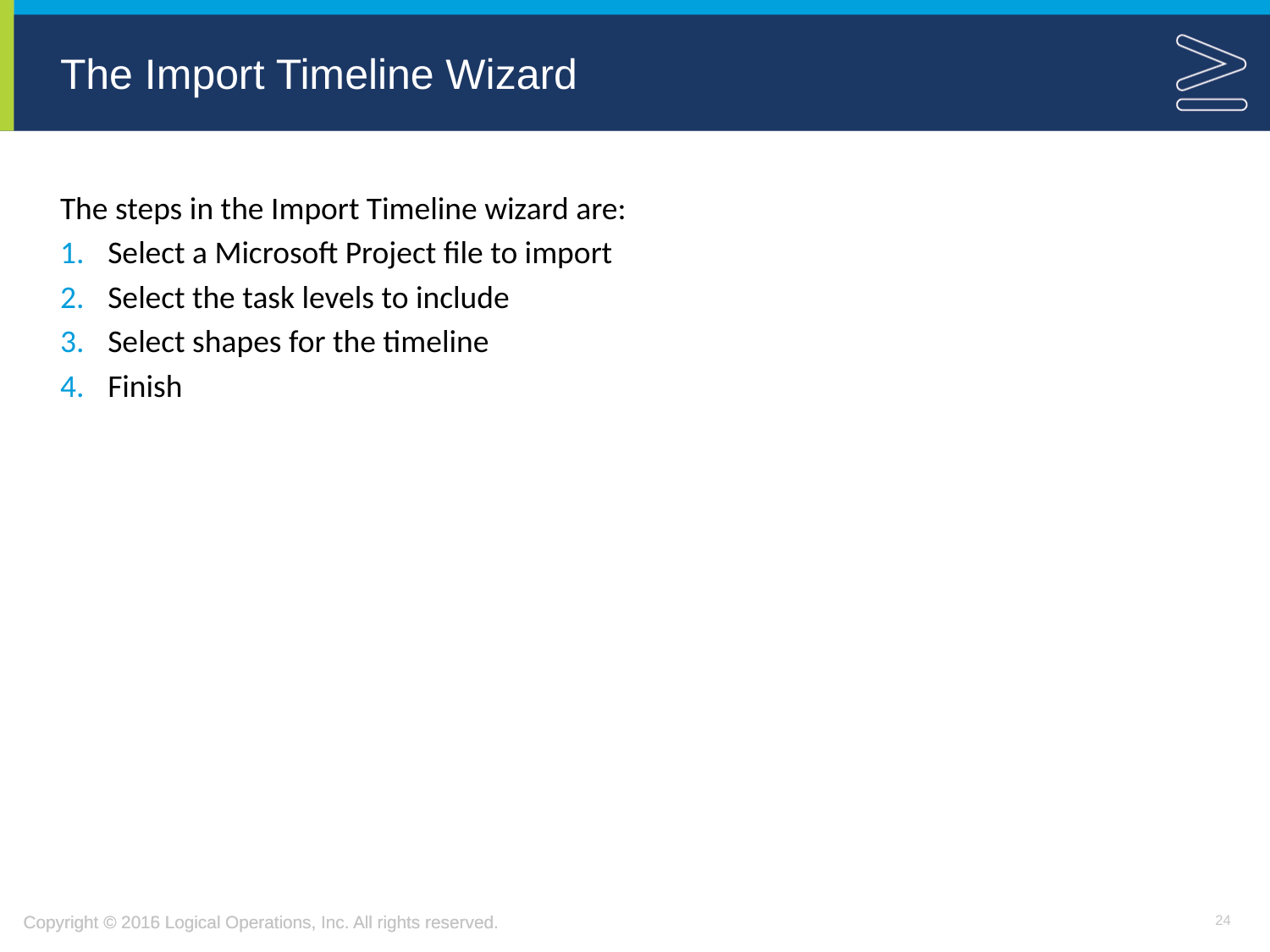

# The Import Timeline Wizard
The steps in the Import Timeline wizard are:
Select a Microsoft Project file to import
Select the task levels to include
Select shapes for the timeline
Finish
24